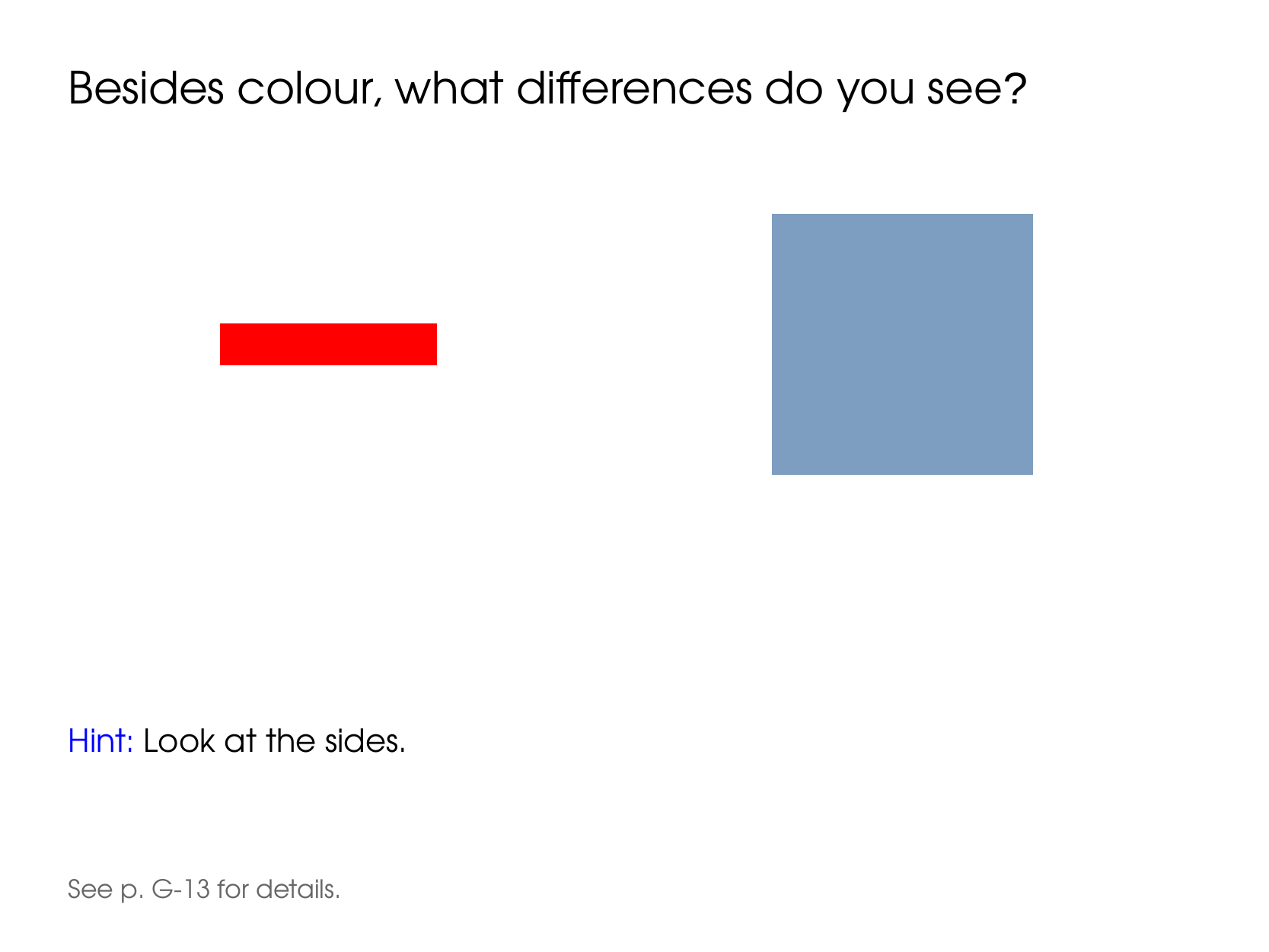

Besides colour, what differences do you see?

Hint: Look at the sides.
See p. G-13 for details.